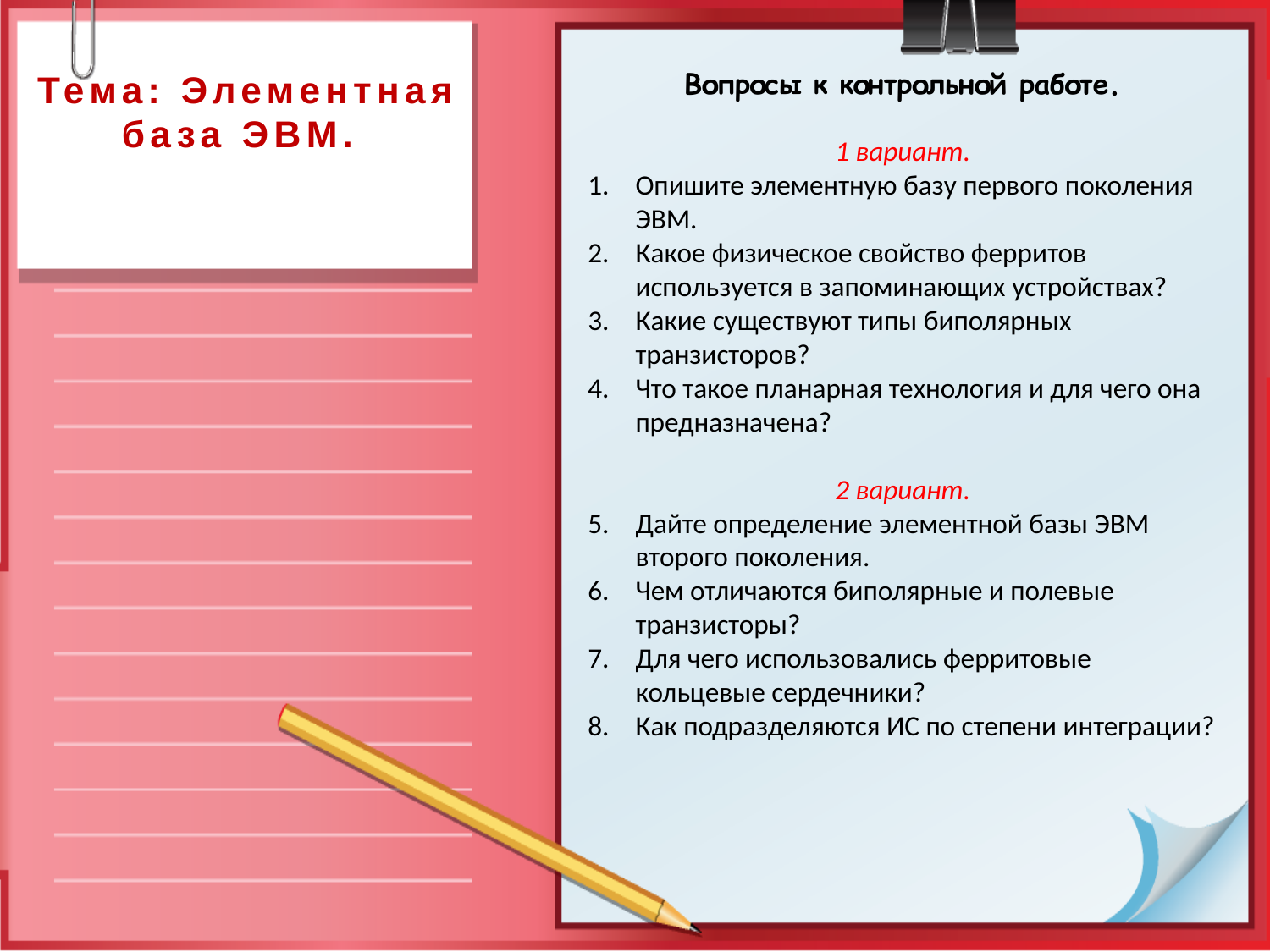

Тема: Элементная база ЭВМ.
Вопросы к контрольной работе.

1 вариант.
Опишите элементную базу первого поколения ЭВМ.
Какое физическое свойство ферритов используется в запоминающих устройствах?
Какие существуют типы биполярных транзисторов?
Что такое планарная технология и для чего она предназначена?

2 вариант.
Дайте определение элементной базы ЭВМ второго поколения.
Чем отличаются биполярные и полевые транзисторы?
Для чего использовались ферритовые кольцевые сердечники?
Как подразделяются ИС по степени интеграции?